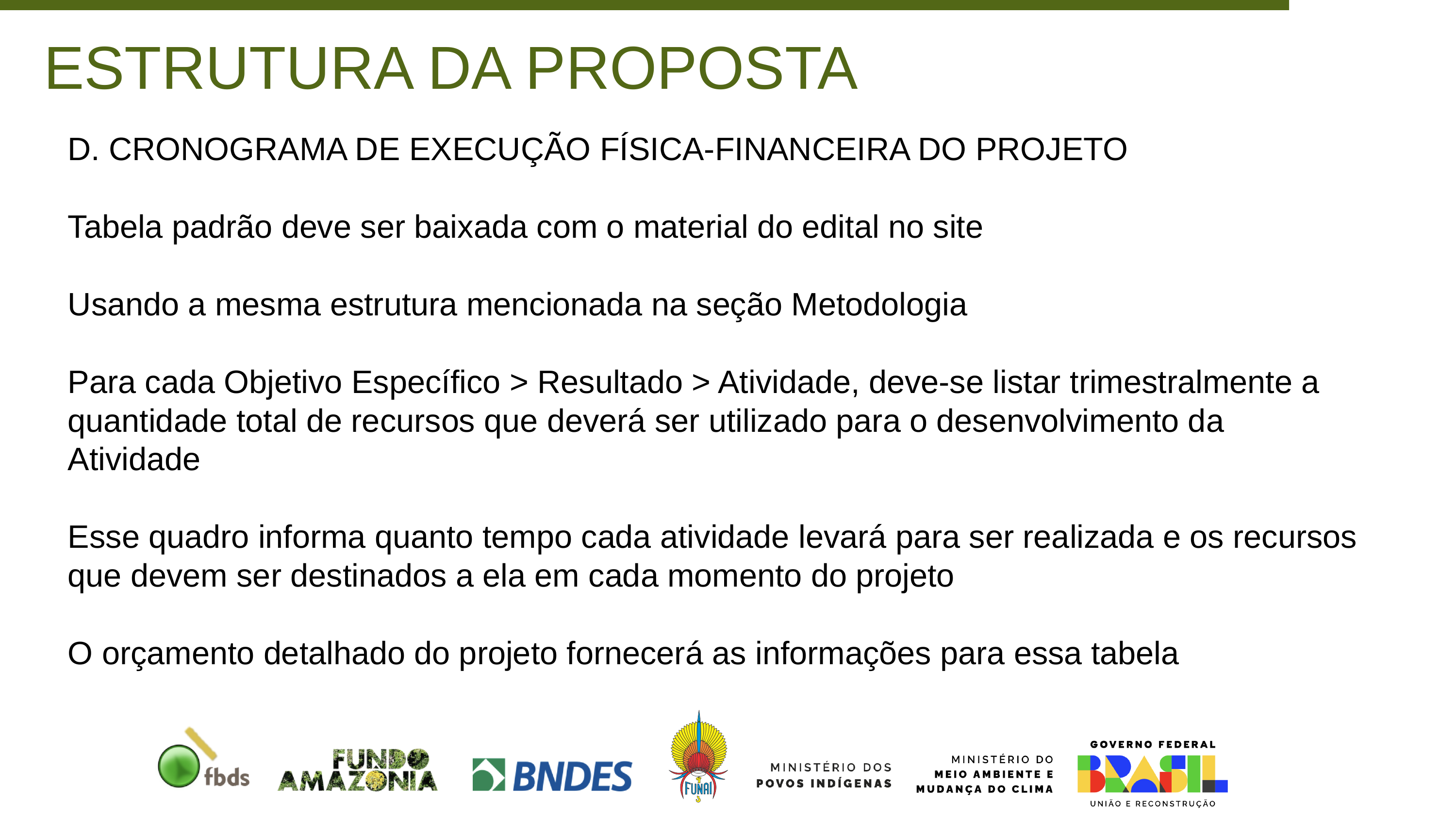

ESTRUTURA DA PROPOSTA
CRONOGRAMA DE EXECUÇÃO FÍSICA-FINANCEIRA DO PROJETO

Tabela padrão deve ser baixada com o material do edital no site

Usando a mesma estrutura mencionada na seção Metodologia

Para cada Objetivo Específico > Resultado > Atividade, deve-se listar trimestralmente a quantidade total de recursos que deverá ser utilizado para o desenvolvimento da Atividade

Esse quadro informa quanto tempo cada atividade levará para ser realizada e os recursos que devem ser destinados a ela em cada momento do projeto

O orçamento detalhado do projeto fornecerá as informações para essa tabela